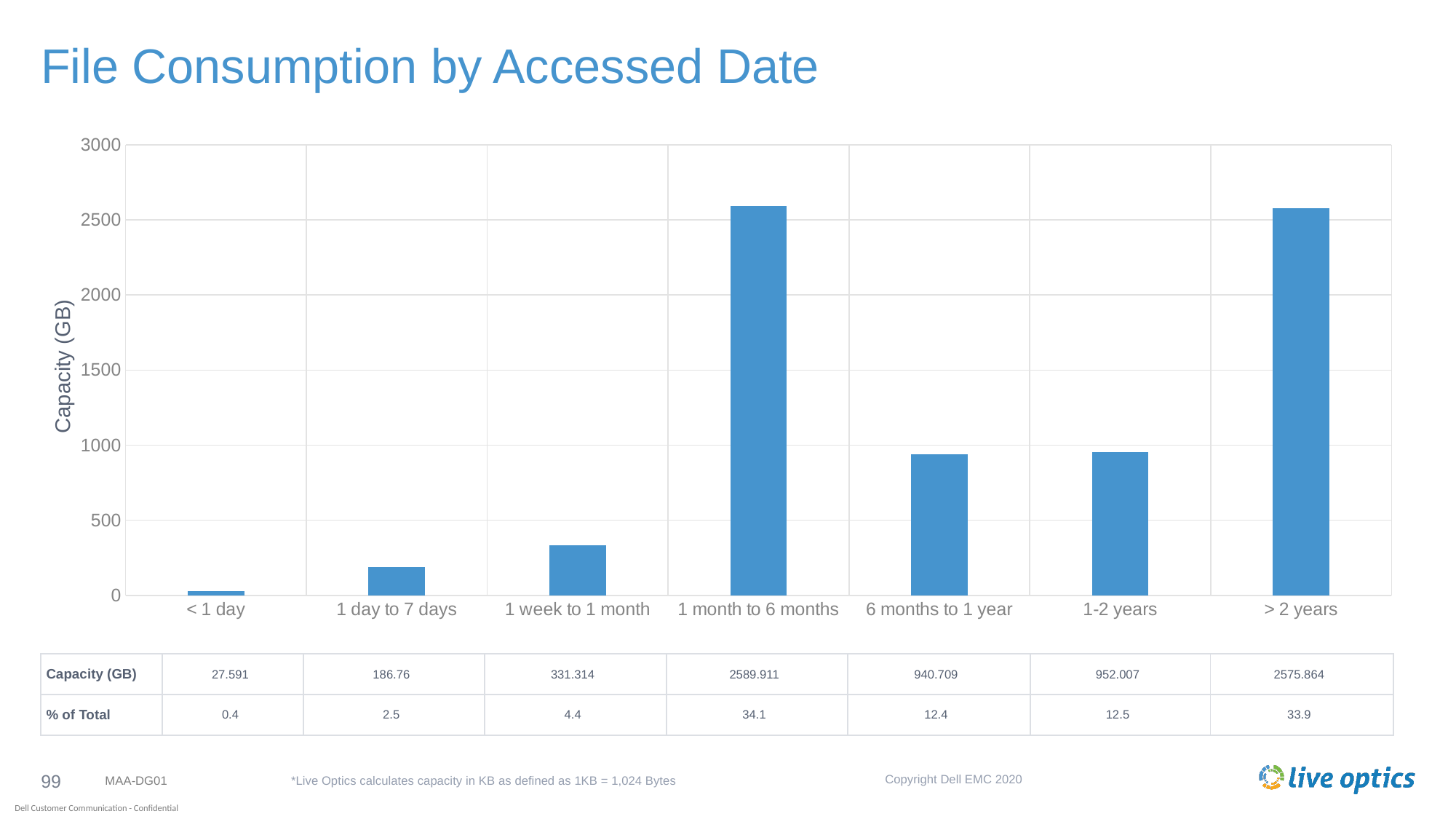

# File Consumption by Accessed Date

### Chart

| Category | Size (GB) |
|---|---|
| < 1 day | 27.591 |
| 1 day to 7 days | 186.76 |
| 1 week to 1 month | 331.314 |
| 1 month to 6 months | 2589.911 |
| 6 months to 1 year | 940.709 |
| 1-2 years | 952.007 |
| > 2 years | 2575.864 |
Capacity (GB)
| Capacity (GB) | 27.591 | 186.76 | 331.314 | 2589.911 | 940.709 | 952.007 | 2575.864 |
| --- | --- | --- | --- | --- | --- | --- | --- |
| % of Total | 0.4 | 2.5 | 4.4 | 34.1 | 12.4 | 12.5 | 33.9 |